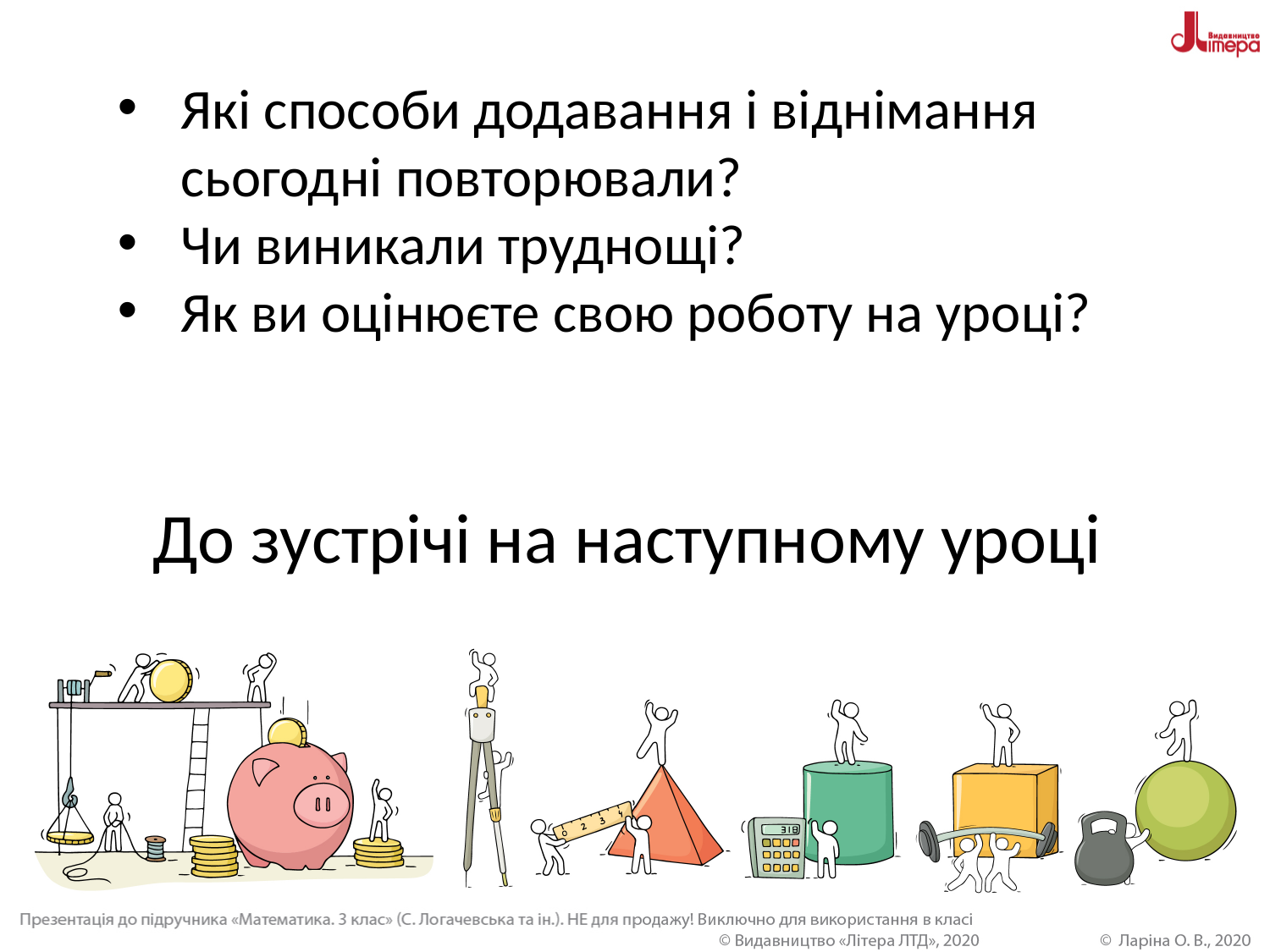

Які способи додавання і віднімання сьогодні повторювали?
Чи виникали труднощі?
Як ви оцінюєте свою роботу на уроці?
До зустрічі на наступному уроці